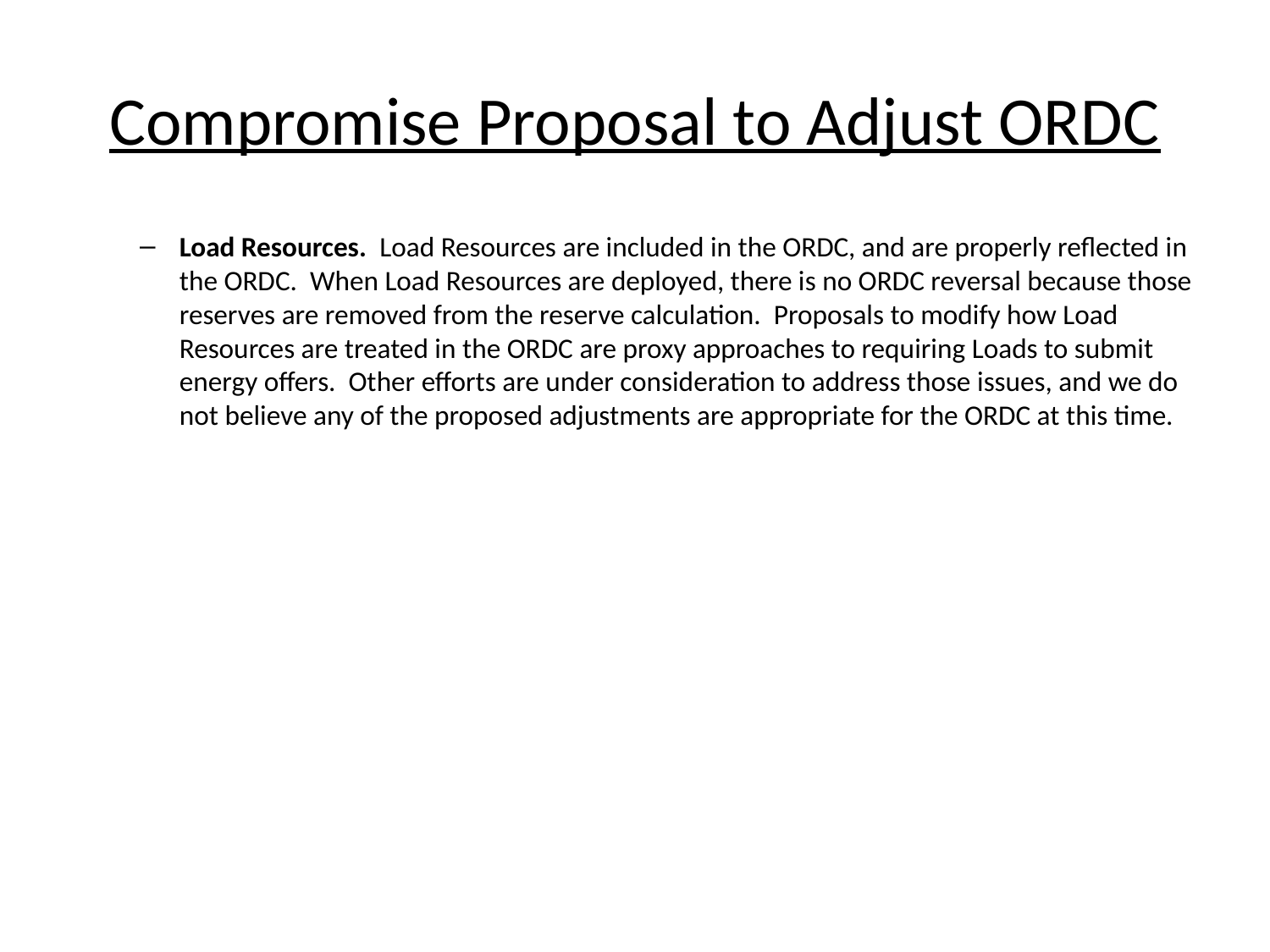

# Compromise Proposal to Adjust ORDC
Load Resources.  Load Resources are included in the ORDC, and are properly reflected in the ORDC.  When Load Resources are deployed, there is no ORDC reversal because those reserves are removed from the reserve calculation.  Proposals to modify how Load Resources are treated in the ORDC are proxy approaches to requiring Loads to submit energy offers.  Other efforts are under consideration to address those issues, and we do not believe any of the proposed adjustments are appropriate for the ORDC at this time.